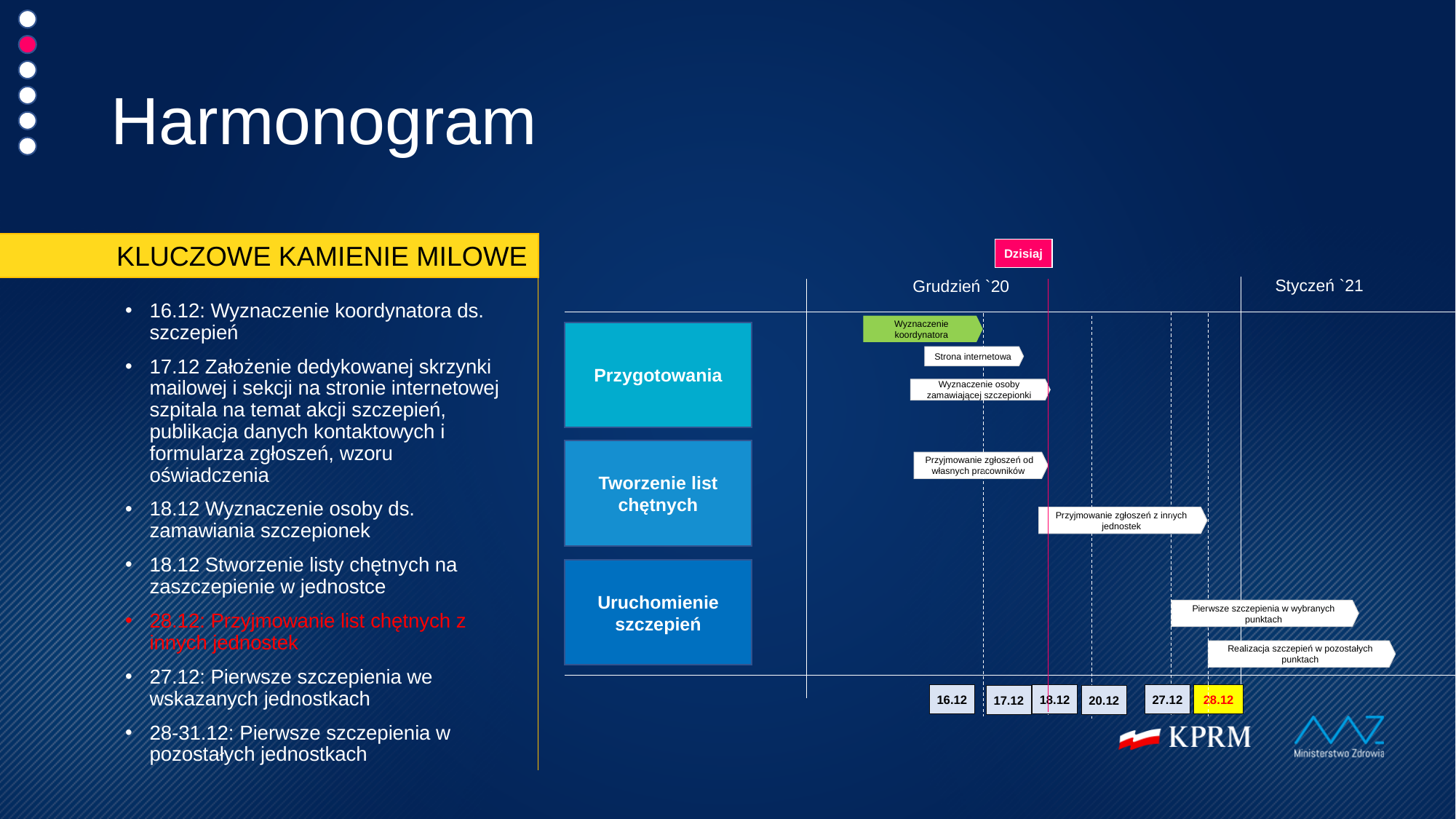

# Harmonogram

KLUCZOWE KAMIENIE MILOWE
Dzisiaj
Styczeń `21
Grudzień `20
16.12: Wyznaczenie koordynatora ds. szczepień
17.12 Założenie dedykowanej skrzynki mailowej i sekcji na stronie internetowej szpitala na temat akcji szczepień, publikacja danych kontaktowych i formularza zgłoszeń, wzoru oświadczenia
18.12 Wyznaczenie osoby ds. zamawiania szczepionek
18.12 Stworzenie listy chętnych na zaszczepienie w jednostce
28.12: Przyjmowanie list chętnych z innych jednostek
27.12: Pierwsze szczepienia we wskazanych jednostkach
28-31.12: Pierwsze szczepienia w pozostałych jednostkach
Wyznaczenie koordynatora
Przygotowania
Strona internetowa
Wyznaczenie osoby zamawiającej szczepionki
Tworzenie list chętnych
Przyjmowanie zgłoszeń od własnych pracowników
Przyjmowanie zgłoszeń z innych jednostek
Uruchomienie szczepień
Pierwsze szczepienia w wybranych punktach
Realizacja szczepień w pozostałych punktach
16.12
18.12
27.12
28.12
17.12
20.12